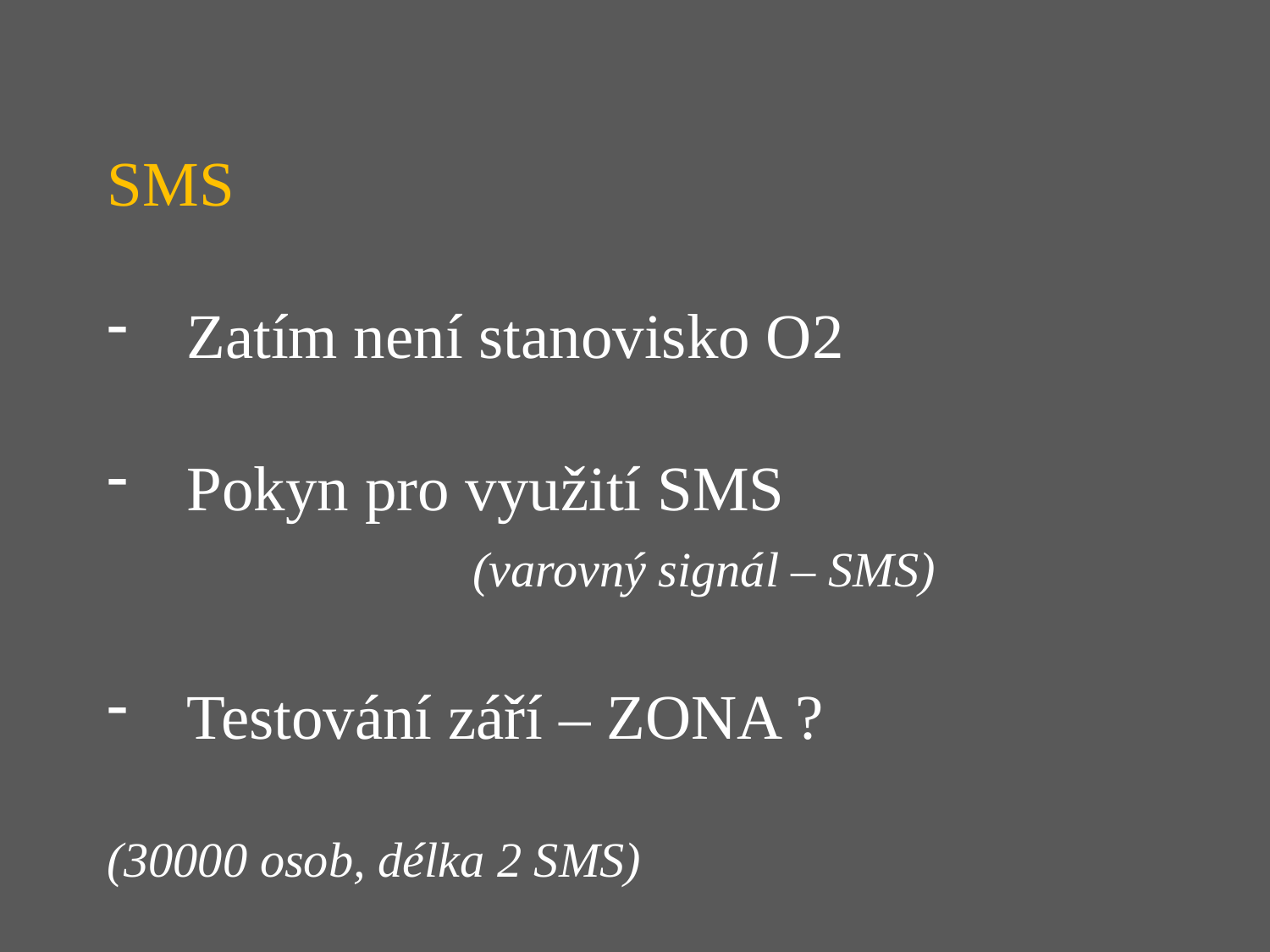

SMS

Zatím není stanovisko O2

Pokyn pro využití SMS
                       (varovný signál – SMS)

Testování září – ZONA ?

(30000 osob, délka 2 SMS)